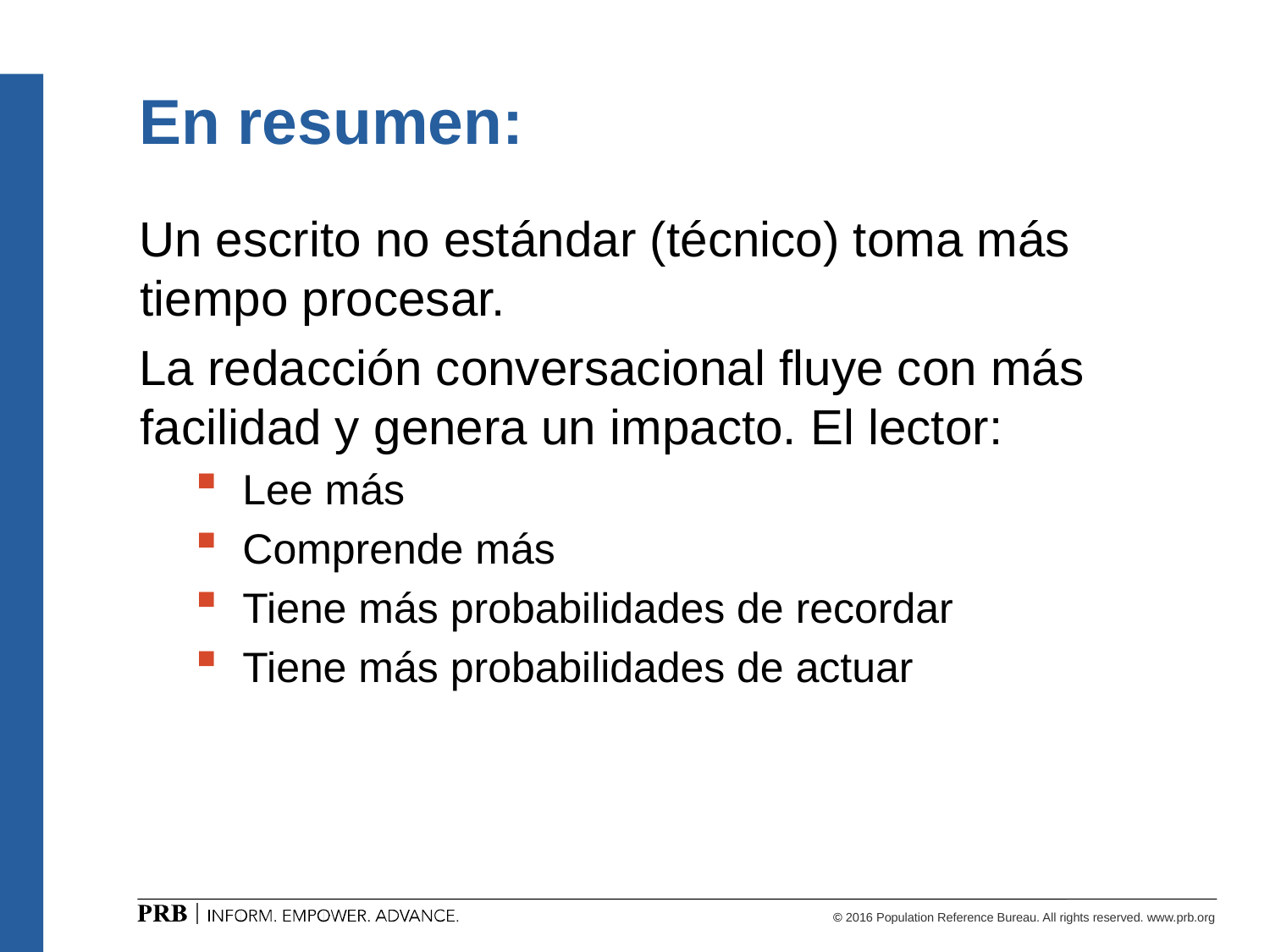

# En resumen:
Un escrito no estándar (técnico) toma más tiempo procesar.
La redacción conversacional fluye con más facilidad y genera un impacto. El lector:
Lee más
Comprende más
Tiene más probabilidades de recordar
Tiene más probabilidades de actuar